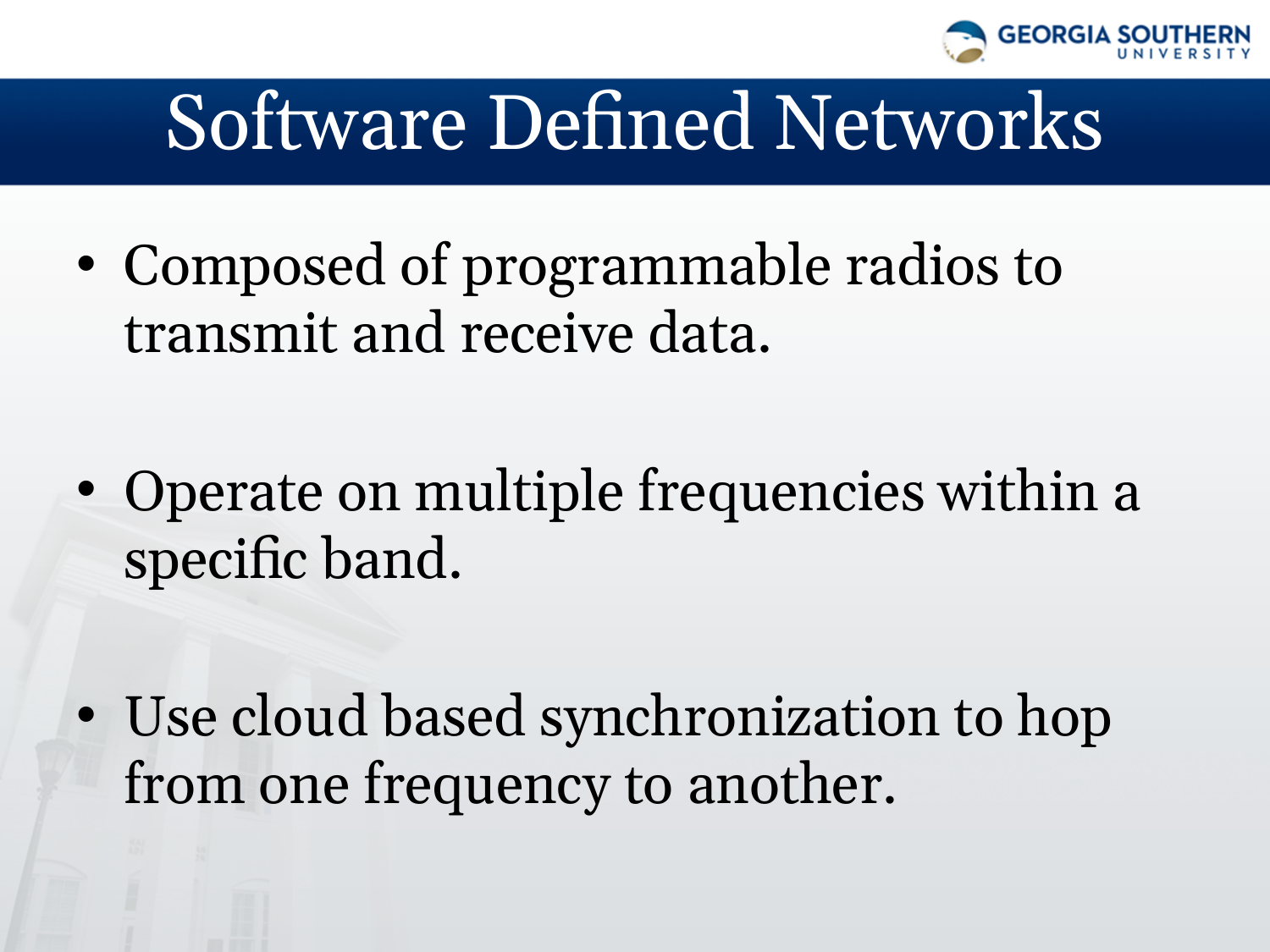

# Software Defined Networks
Composed of programmable radios to transmit and receive data.

Operate on multiple frequencies within a specific band.

Use cloud based synchronization to hop from one frequency to another.